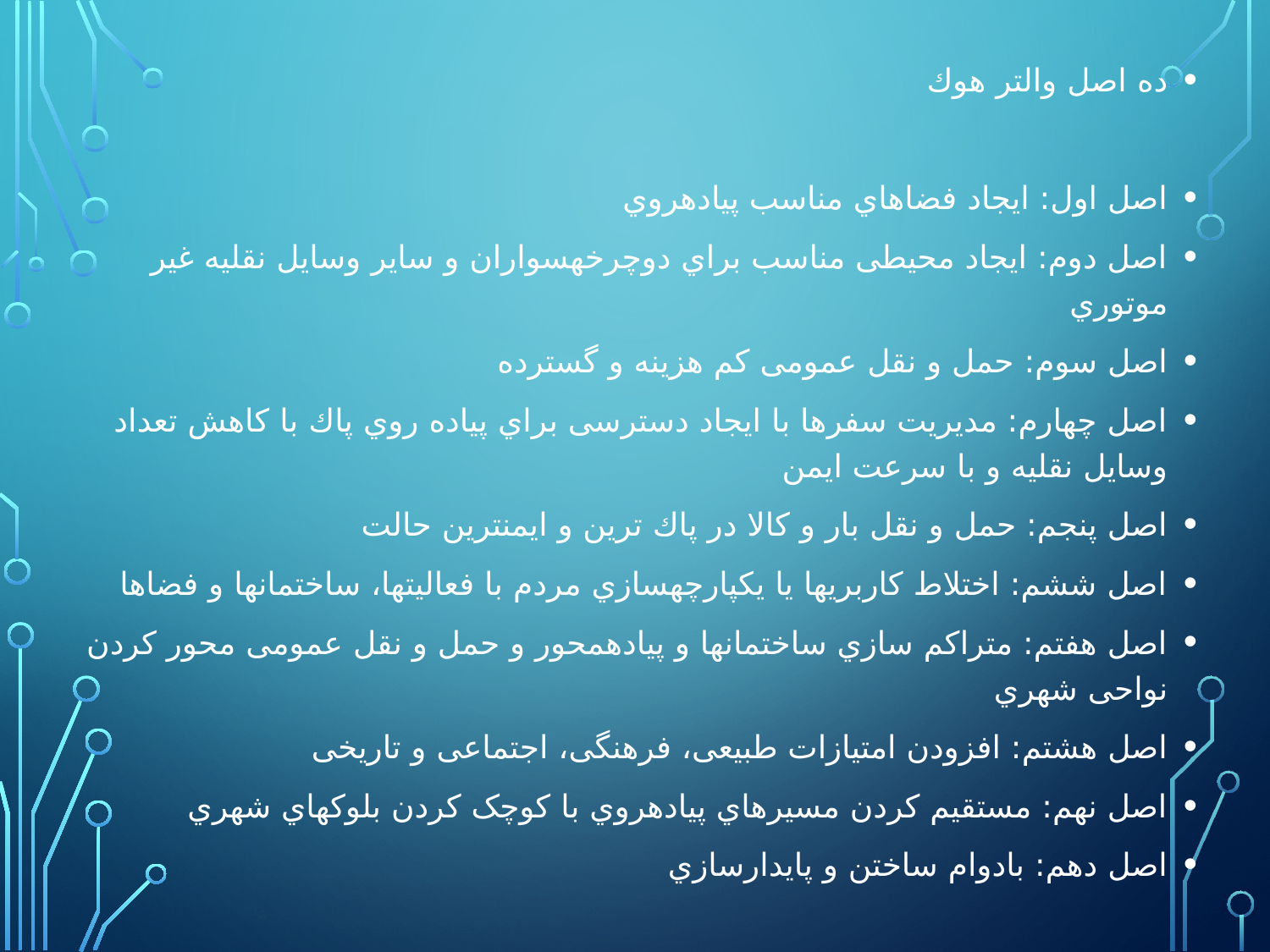

ده اصل والتر هوك

اصل اول: ایجاد فضاهاي مناسب پیادهروي
اصل دوم: ایجاد محیطی مناسب براي دوچرخهسواران و سایر وسایل نقلیه غیر موتوري
اصل سوم: حمل و نقل عمومی کم هزینه و گسترده
اصل چهارم: مدیریت سفرها با ایجاد دسترسی براي پیاده روي پاك با کاهش تعداد وسایل نقلیه و با سرعت ایمن
اصل پنجم: حمل و نقل بار و کالا در پاك ترین و ایمنترین حالت
اصل ششم: اختلاط کاربریها یا یکپارچهسازي مردم با فعالیتها، ساختمانها و فضاها
اصل هفتم: متراکم سازي ساختمانها و پیادهمحور و حمل و نقل عمومی محور کردن نواحی شهري
اصل هشتم: افزودن امتیازات طبیعی، فرهنگی، اجتماعی و تاریخی
اصل نهم: مستقیم کردن مسیرهاي پیادهروي با کوچک کردن بلوكهاي شهري
اصل دهم: بادوام ساختن و پایدارسازي